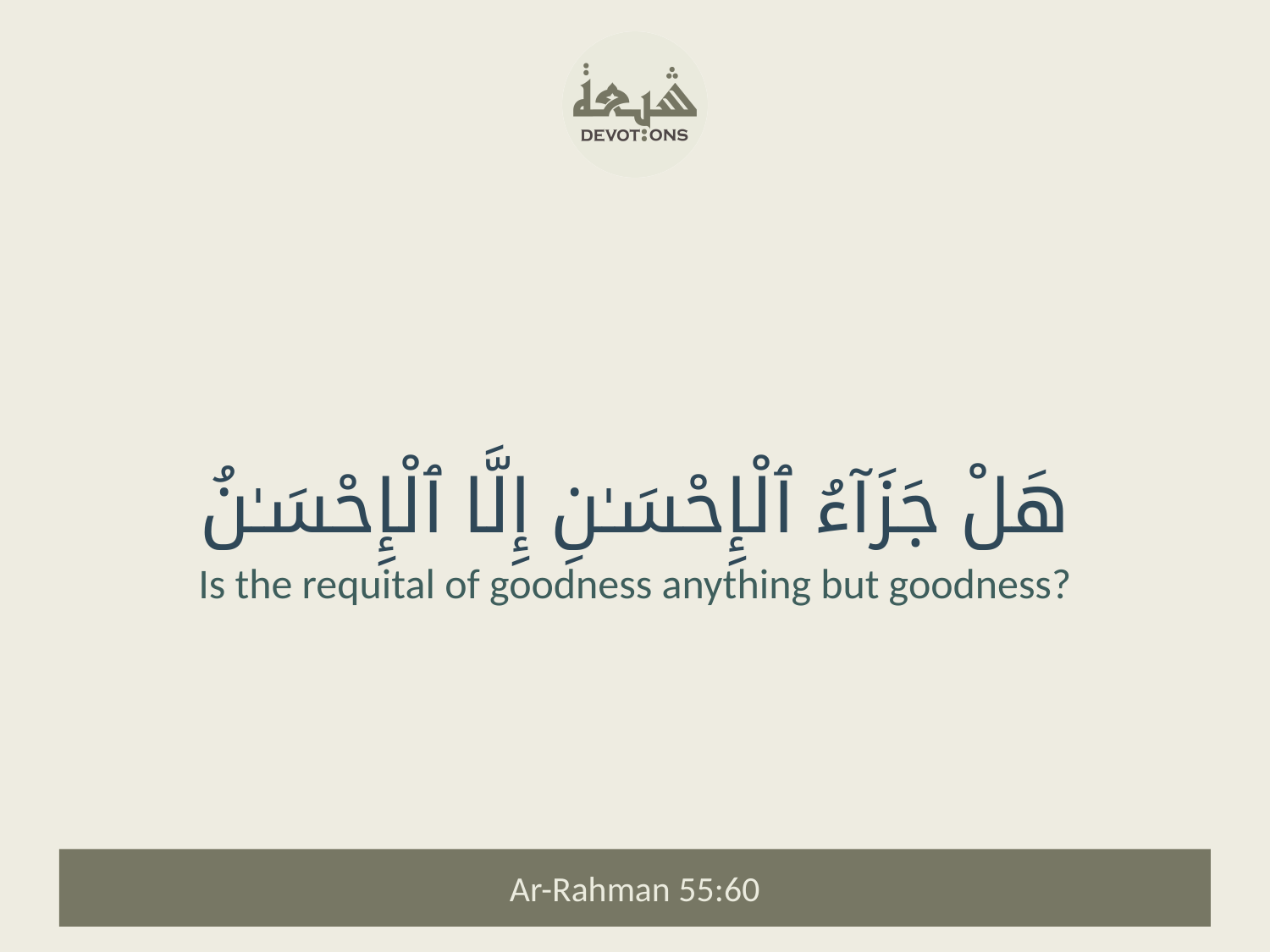

هَلْ جَزَآءُ ٱلْإِحْسَـٰنِ إِلَّا ٱلْإِحْسَـٰنُ
Is the requital of goodness anything but goodness?
Ar-Rahman 55:60